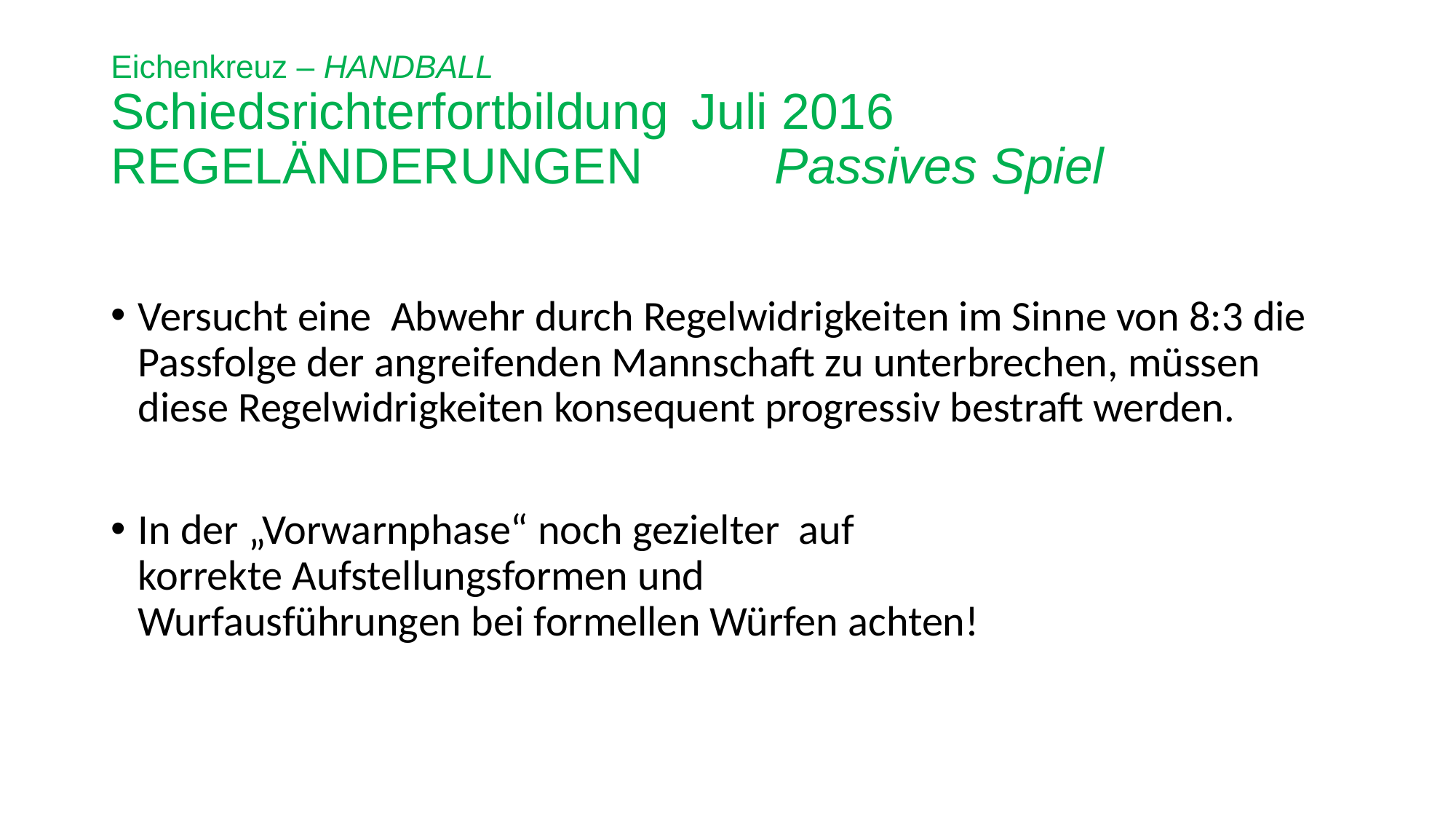

# Eichenkreuz – HANDBALL Schiedsrichterfortbildung		Juli 2016 REGELÄNDERUNGEN      	Passives Spiel

Versucht eine  Abwehr durch Regelwidrigkeiten im Sinne von 8:3 die Passfolge der angreifenden Mannschaft zu unterbrechen, müssen diese Regelwidrigkeiten konsequent progressiv bestraft werden.

In der „Vorwarnphase“ noch gezielter  auf
korrekte Aufstellungsformen und
Wurfausführungen bei formellen Würfen achten!